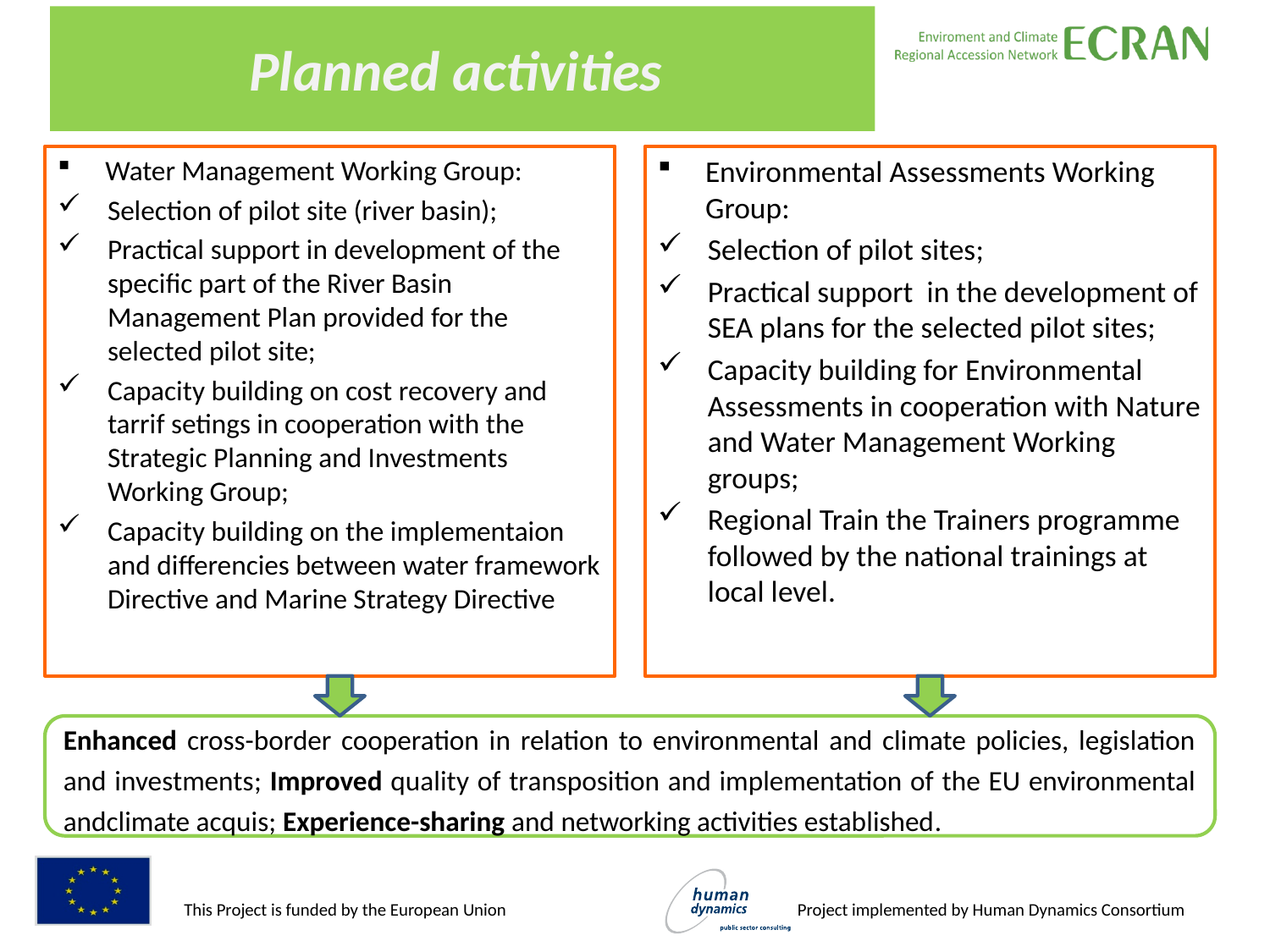

# Planned activities
Environmental Assessments Working Group:
Selection of pilot sites;
Practical support  in the development of SEA plans for the selected pilot sites;
Capacity building for Environmental Assessments in cooperation with Nature and Water Management Working groups;
Regional Train the Trainers programme followed by the national trainings at local level.
Water Management Working Group:
Selection of pilot site (river basin);
Practical support in development of the specific part of the River Basin Management Plan provided for the selected pilot site;
Capacity building on cost recovery and tarrif setings in cooperation with the Strategic Planning and Investments Working Group;
Capacity building on the implementaion and differencies between water framework Directive and Marine Strategy Directive

Enhanced cross-border cooperation in relation to environmental and climate policies, legislation and investments; Improved quality of transposition and implementation of the EU environmental andclimate acquis; Experience-sharing and networking activities established.